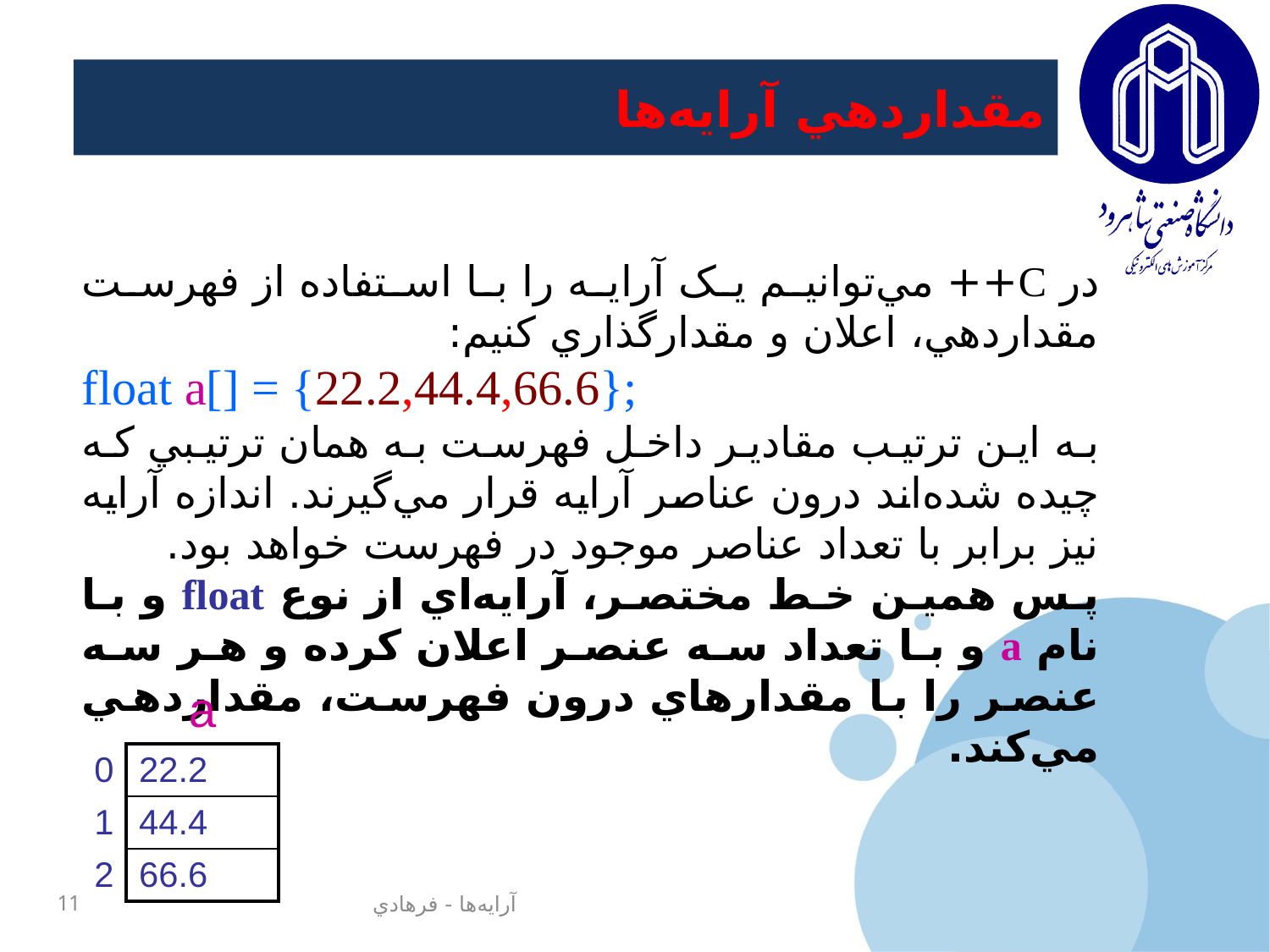

# مقداردهي آرايه‌ها
در C++ مي‌توانيم يک آرايه را با استفاده از فهرست مقداردهي، اعلان و مقدارگذاري کنيم:
float a[] = {22.2,44.4,66.6};
به اين ترتيب مقادير داخل فهرست به همان ترتيبي که چيده شده‌اند درون عناصر آرايه قرار مي‌گيرند. اندازه آرايه نيز برابر با تعداد عناصر موجود در فهرست خواهد بود.
پس همين خط مختصر، آرايه‌اي از نوع float و با نام a و با تعداد سه عنصر اعلان کرده و هر سه عنصر را با مقدارهاي درون فهرست، مقداردهي مي‌کند.
|  | a |
| --- | --- |
| 0 | 22.2 |
| 1 | 44.4 |
| 2 | 66.6 |
11
آرايه‌ها - فرهادي